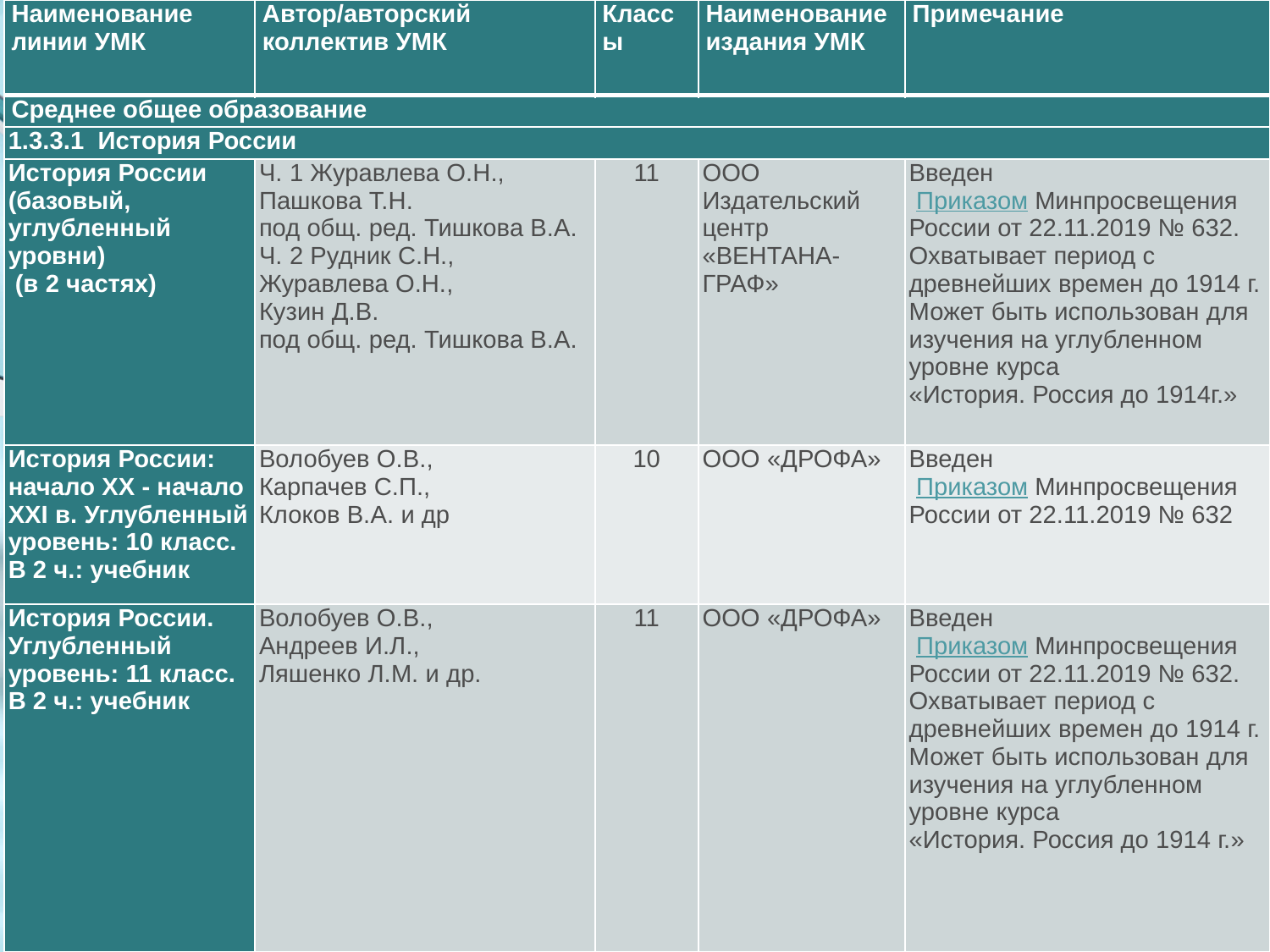

| Наименование линии УМК | Автор/авторский коллектив УМК | Классы | Наименование издания УМК | Примечание |
| --- | --- | --- | --- | --- |
| Среднее общее образование |  |  |  |  |
| 1.3.3.1 История России |  |  |  |  |
| История России (базовый, углубленный уровни) (в 2 частях) | Ч. 1 Журавлева О.Н., Пашкова Т.Н. под общ. ред. Тишкова В.А. Ч. 2 Рудник С.Н., Журавлева О.Н., Кузин Д.В. под общ. ред. Тишкова В.А. | 11 | ООО Издательский центр «ВЕНТАНА-ГРАФ» | Введен  Приказом Минпросвещения России от 22.11.2019 № 632. Охватывает период с древнейших времен до 1914 г. Может быть использован для изучения на углубленном уровне курса «История. Россия до 1914г.» |
| История России: начало XX - начало XXI в. Углубленный уровень: 10 класс. В 2 ч.: учебник | Волобуев О.В., Карпачев С.П., Клоков В.А. и др | 10 | ООО «ДРОФА» | Введен  Приказом Минпросвещения России от 22.11.2019 № 632 |
| История России. Углубленный уровень: 11 класс. В 2 ч.: учебник | Волобуев О.В., Андреев И.Л., Ляшенко Л.М. и др. | 11 | ООО «ДРОФА» | Введен  Приказом Минпросвещения России от 22.11.2019 № 632. Охватывает период с древнейших времен до 1914 г. Может быть использован для изучения на углубленном уровне курса «История. Россия до 1914 г.» |
#